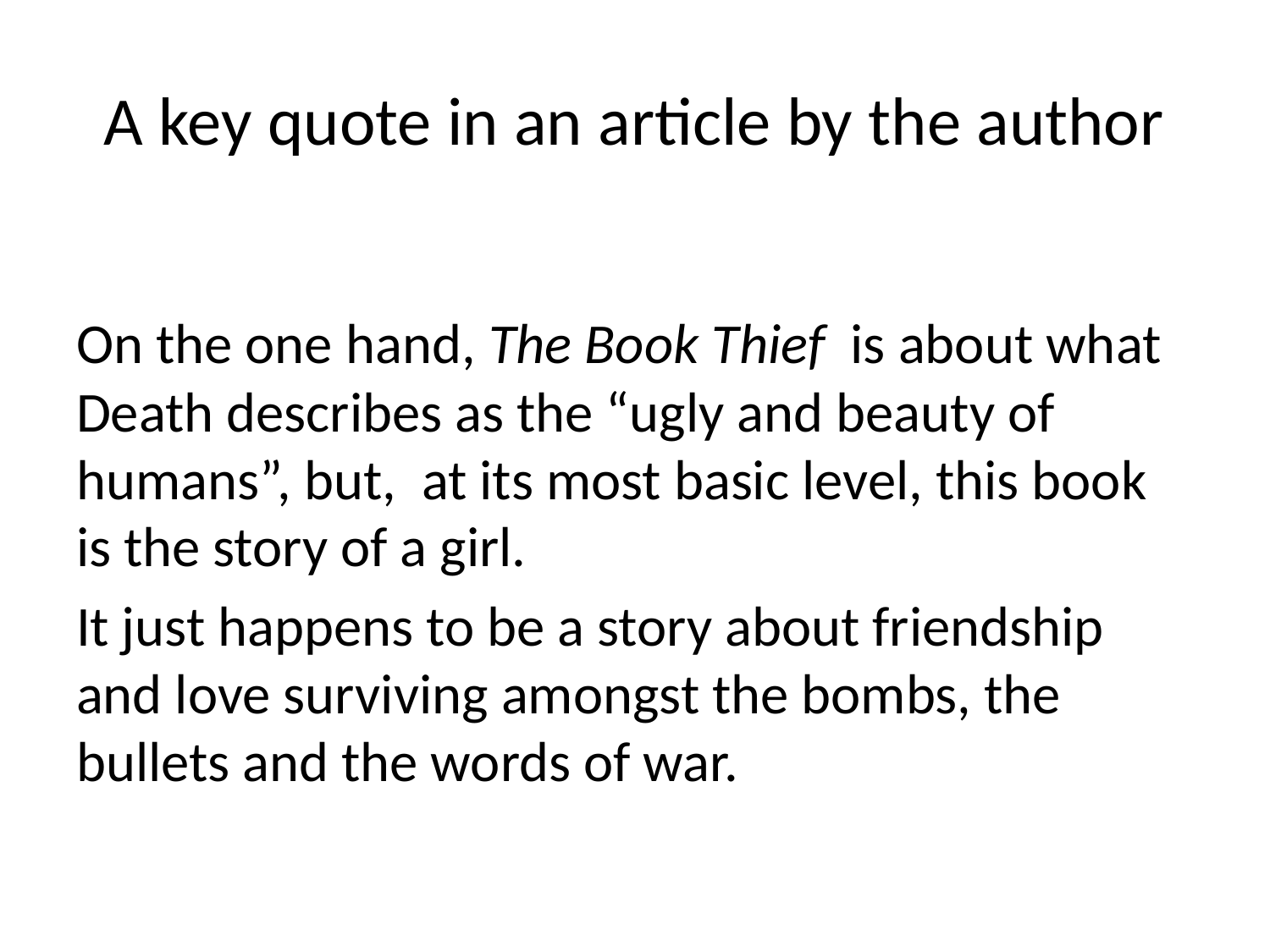

# A key quote in an article by the author

On the one hand, The Book Thief  is about what Death describes as the “ugly and beauty of humans”, but,  at its most basic level, this book is the story of a girl.
It just happens to be a story about friendship and love surviving amongst the bombs, the bullets and the words of war.